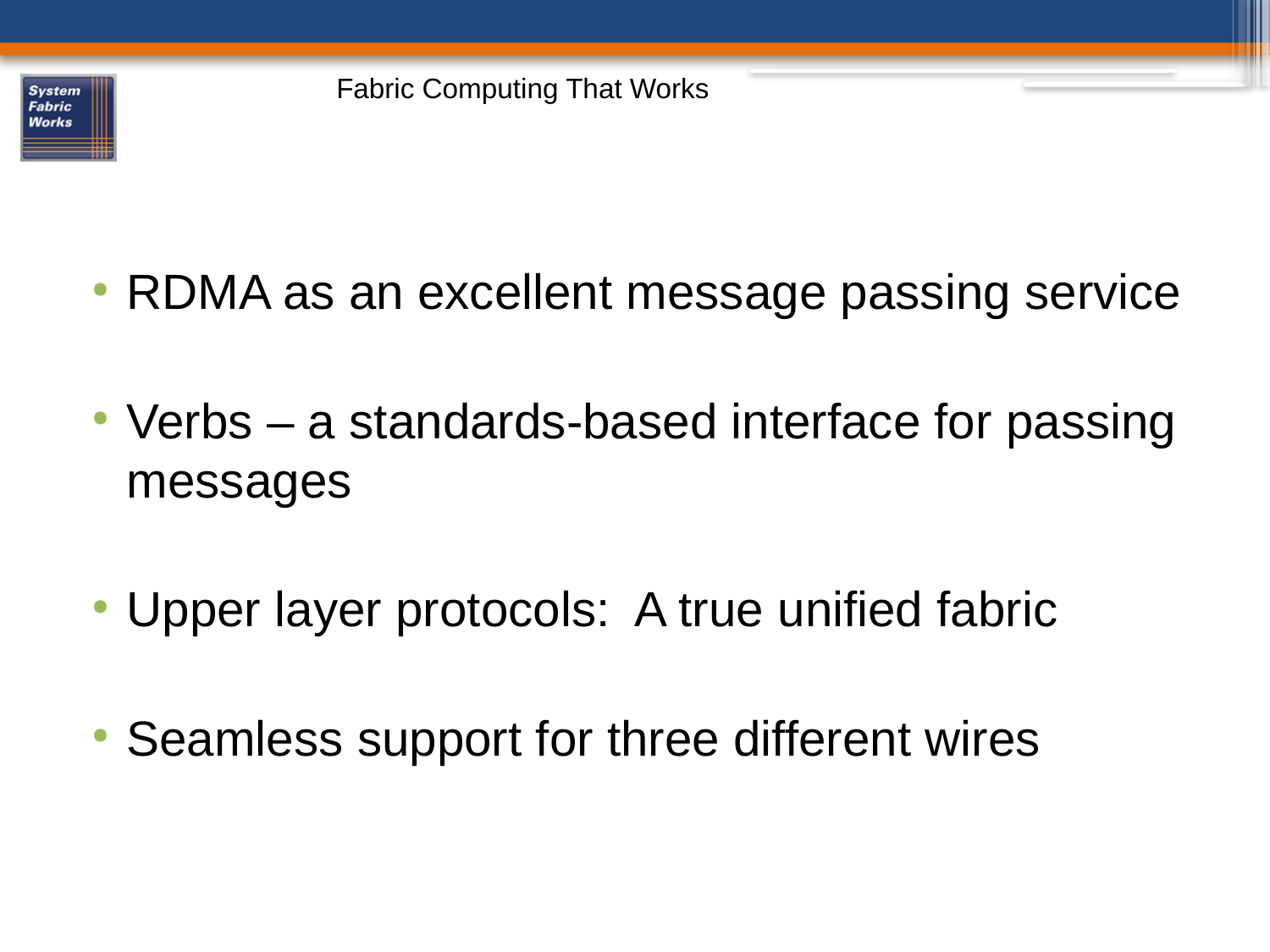

RDMA as an excellent message passing service

Verbs – a standards-based interface for passing messages

Upper layer protocols:  A true unified fabric

Seamless support for three different wires